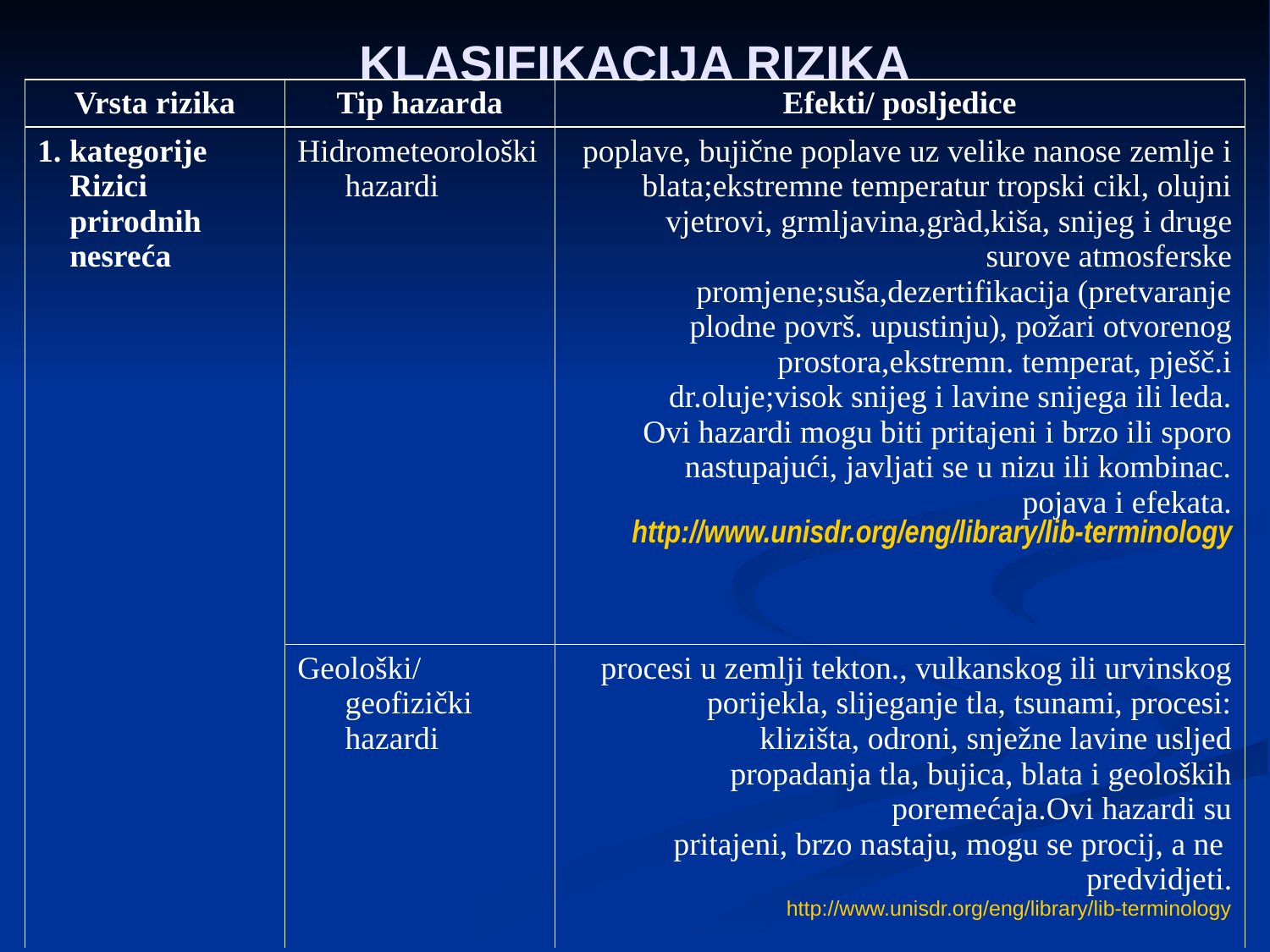

# KLASIFIKACIJA RIZIKA
| Vrsta rizika | Tip hazarda | Efekti/ posljedice |
| --- | --- | --- |
| 1. kategorije Rizici prirodnih nesreća | Hidrometeorološki hazardi | poplave, bujične poplave uz velike nanose zemlje i blata;ekstremne temperatur tropski cikl, olujni vjetrovi, grmljavina,gràd,kiša, snijeg i druge surove atmosferske promjene;suša,dezertifikacija (pretvaranje plodne površ. upustinju), požari otvorenog prostora,ekstremn. temperat, pješč.i dr.oluje;visok snijeg i lavine snijega ili leda. Ovi hazardi mogu biti pritajeni i brzo ili sporo nastupajući, javljati se u nizu ili kombinac. pojava i efekata. http://www.unisdr.org/eng/library/lib-terminology |
|  | Geološki/ geofizički hazardi | procesi u zemlji tekton., vulkanskog ili urvinskog porijekla, slijeganje tla, tsunami, procesi: klizišta, odroni, snježne lavine usljed propadanja tla, bujica, blata i geoloških poremećaja.Ovi hazardi su pritajeni, brzo nastaju, mogu se procij, a ne predvidjeti. http://www.unisdr.org/eng/library/lib-terminology |